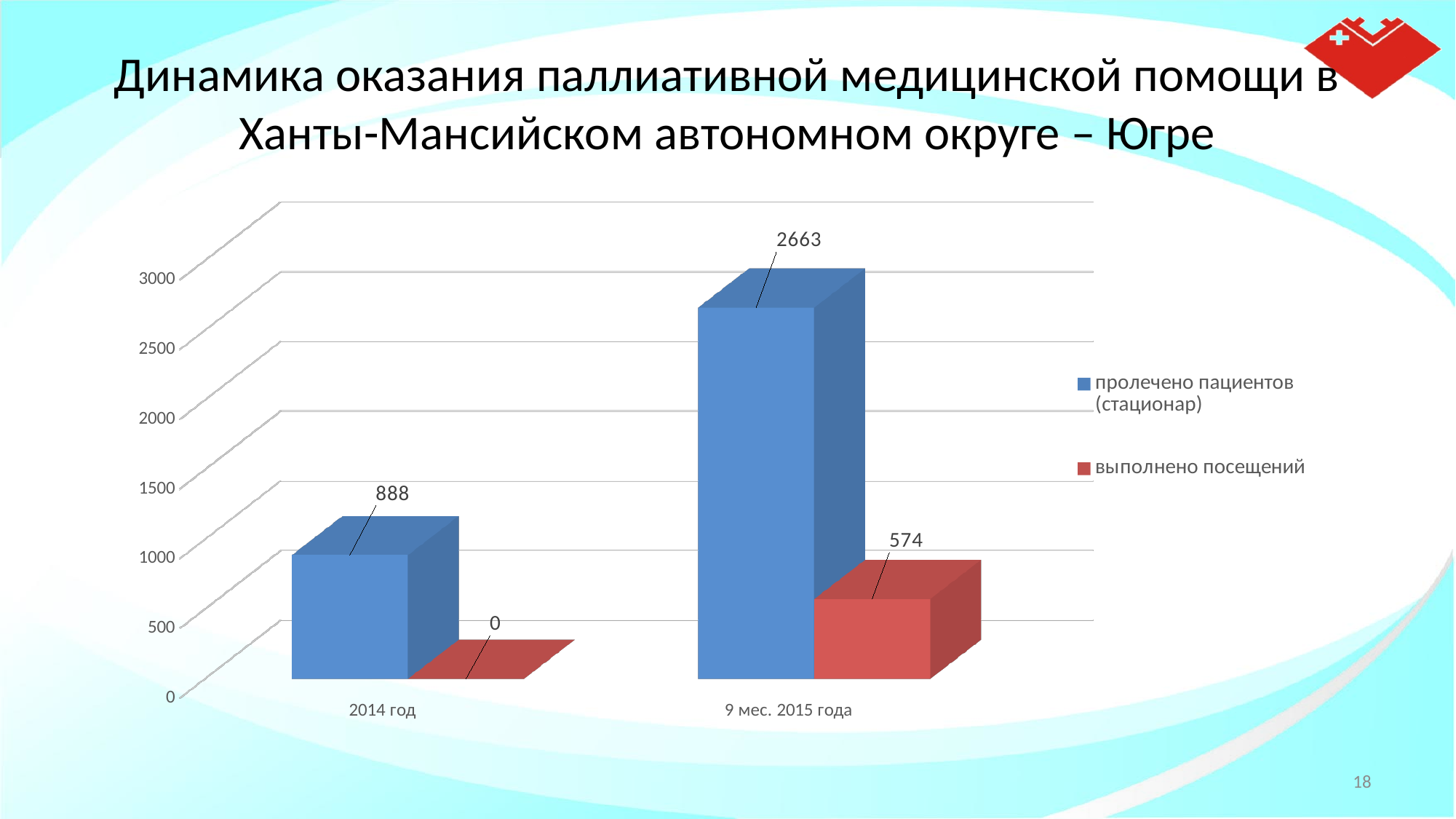

# Динамика оказания паллиативной медицинской помощи в Ханты-Мансийском автономном округе – Югре

[unsupported chart]

18